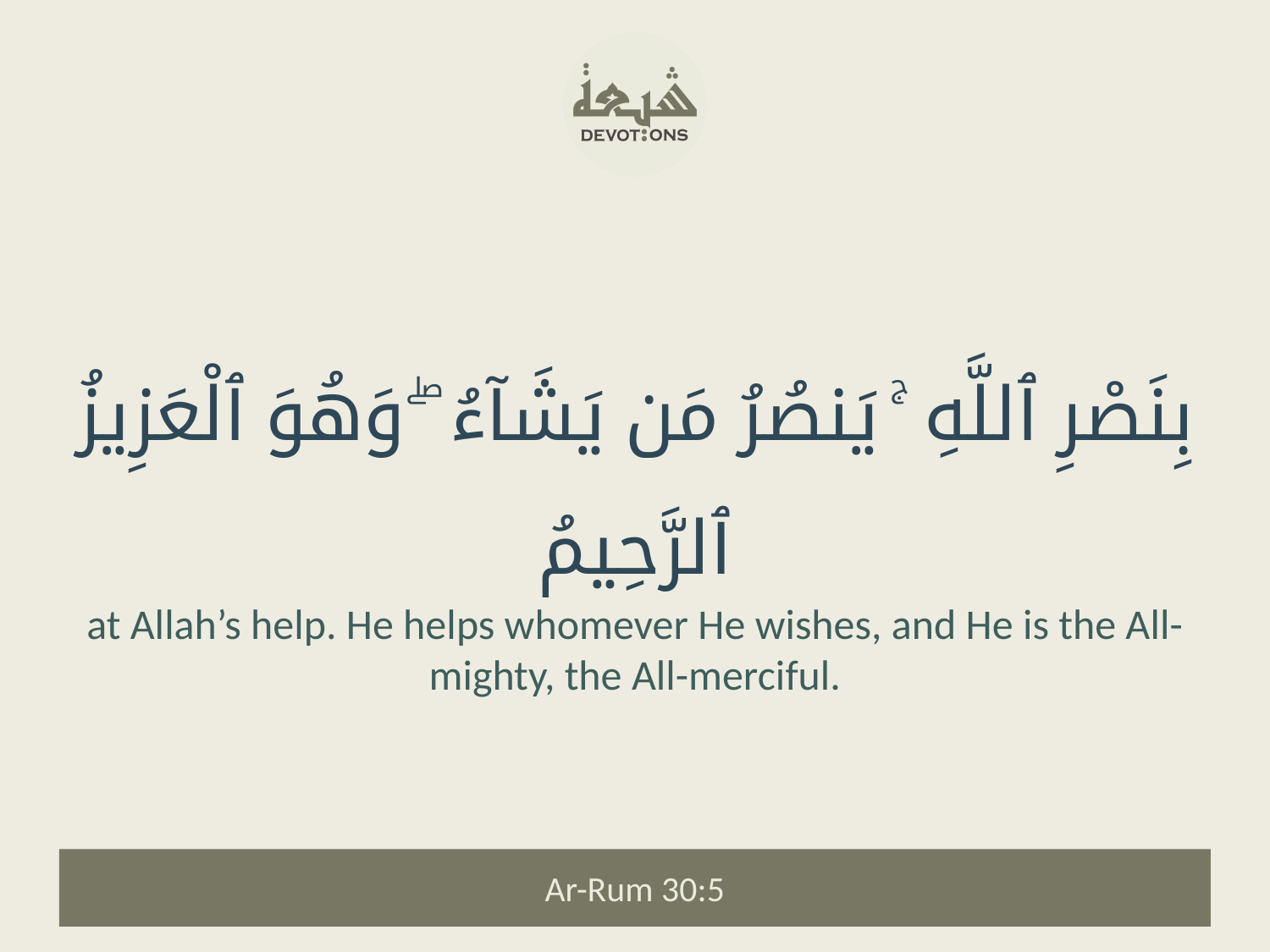

بِنَصْرِ ٱللَّهِ ۚ يَنصُرُ مَن يَشَآءُ ۖ وَهُوَ ٱلْعَزِيزُ ٱلرَّحِيمُ
at Allah’s help. He helps whomever He wishes, and He is the All-mighty, the All-merciful.
Ar-Rum 30:5